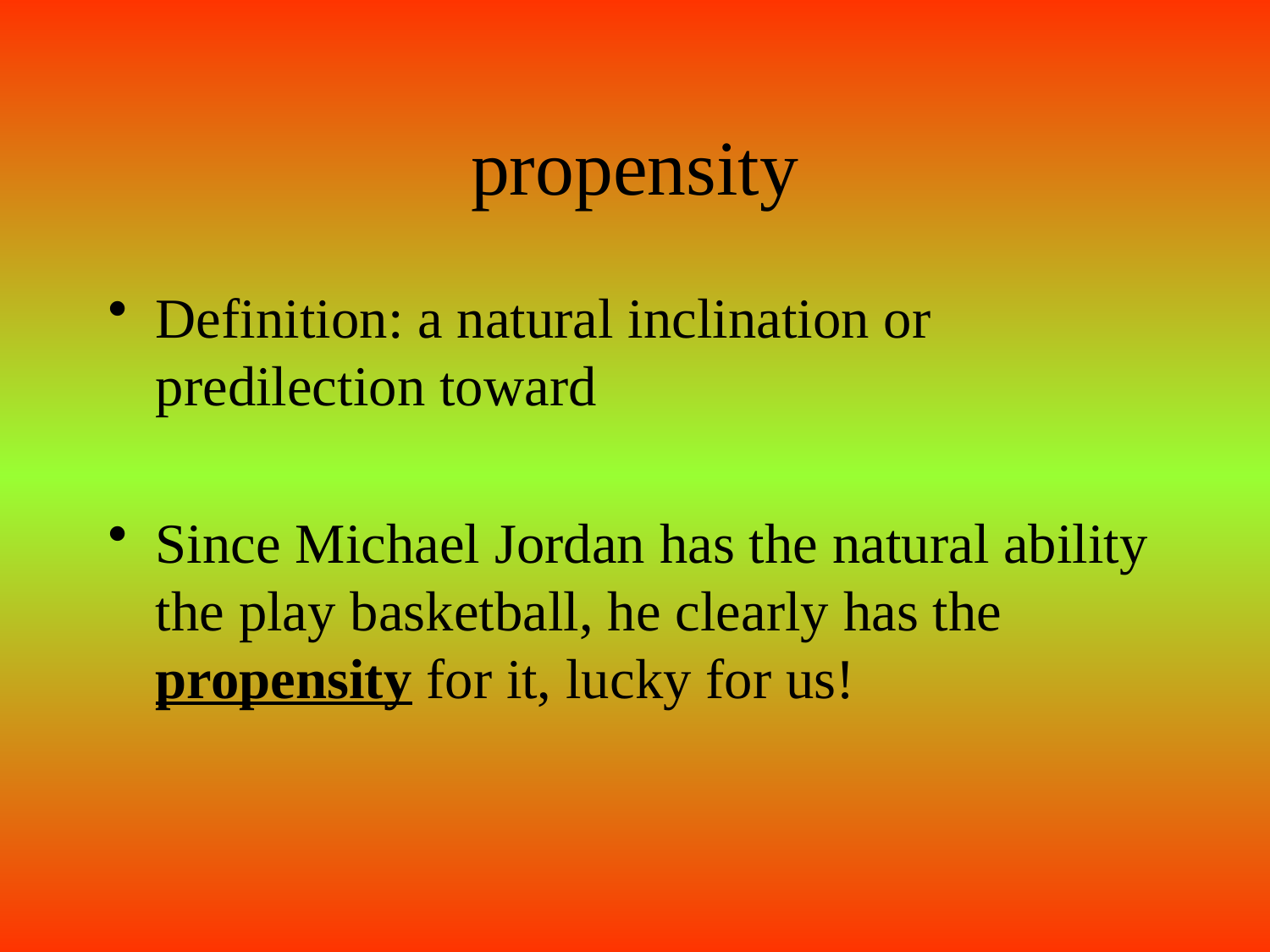

# propensity
Definition: a natural inclination or predilection toward

Since Michael Jordan has the natural ability the play basketball, he clearly has the propensity for it, lucky for us!